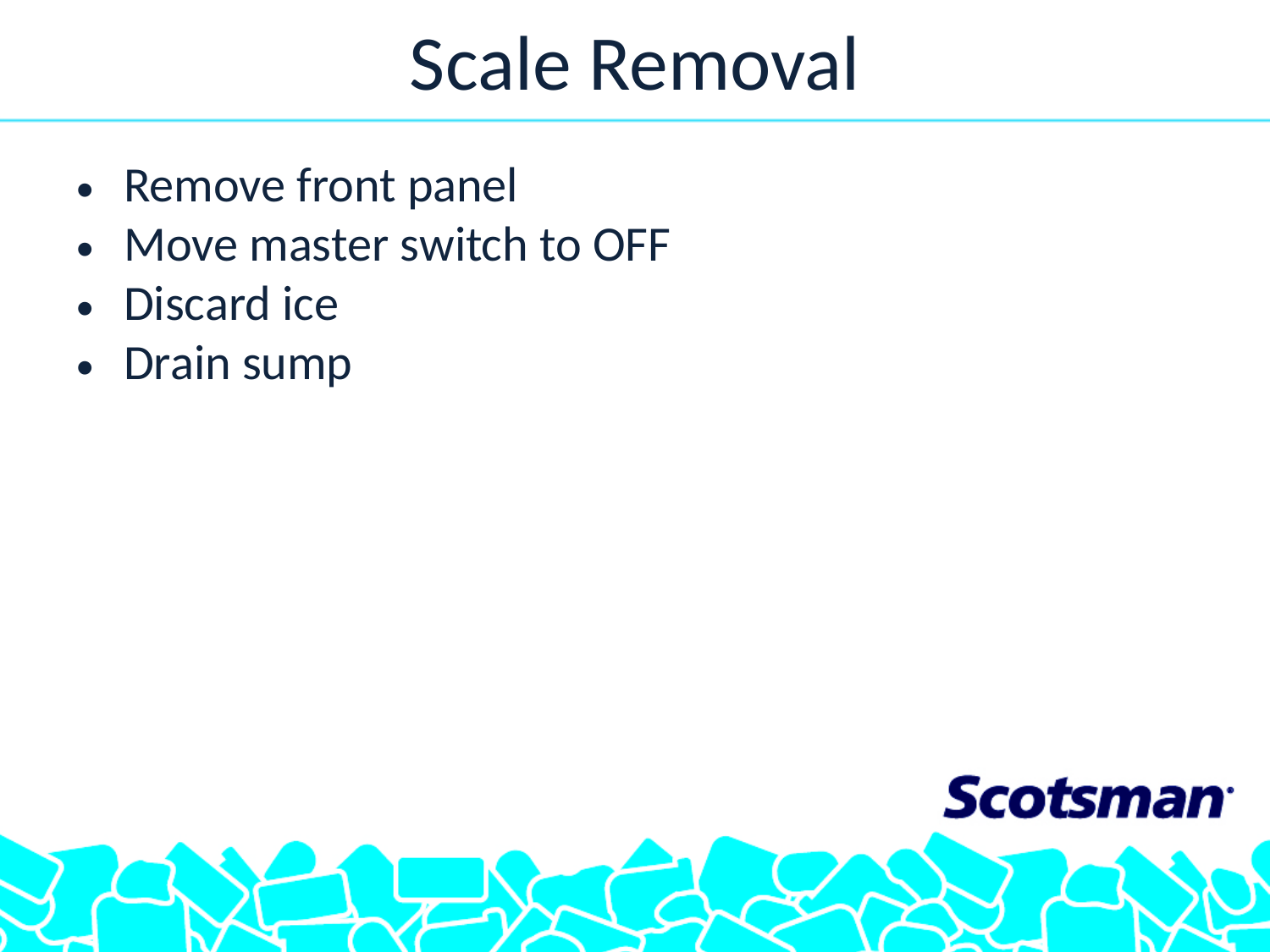

# Scale Removal
Remove front panel
Move master switch to OFF
Discard ice
Drain sump